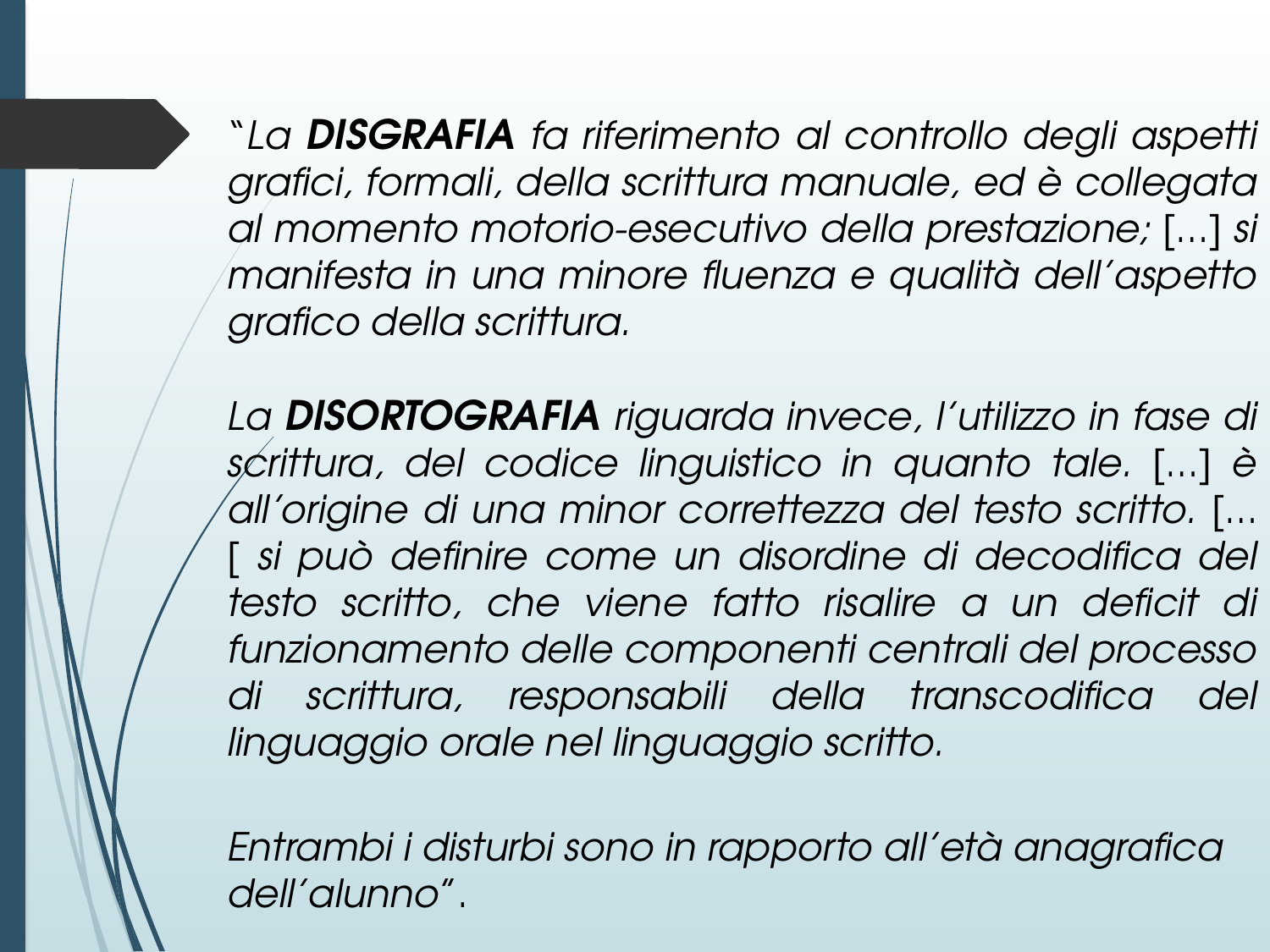

“La DISGRAFIA fa riferimento al controllo degli aspetti grafici, formali, della scrittura manuale, ed è collegata al momento motorio-esecutivo della prestazione; […] si manifesta in una minore fluenza e qualità dell’aspetto grafico della scrittura.

La DISORTOGRAFIA riguarda invece, l’utilizzo in fase di scrittura, del codice linguistico in quanto tale. […] è all’origine di una minor correttezza del testo scritto. […[ si può definire come un disordine di decodifica del testo scritto, che viene fatto risalire a un deficit di funzionamento delle componenti centrali del processo di scrittura, responsabili della transcodifica del linguaggio orale nel linguaggio scritto.

Entrambi i disturbi sono in rapporto all’età anagrafica dell’alunno”.